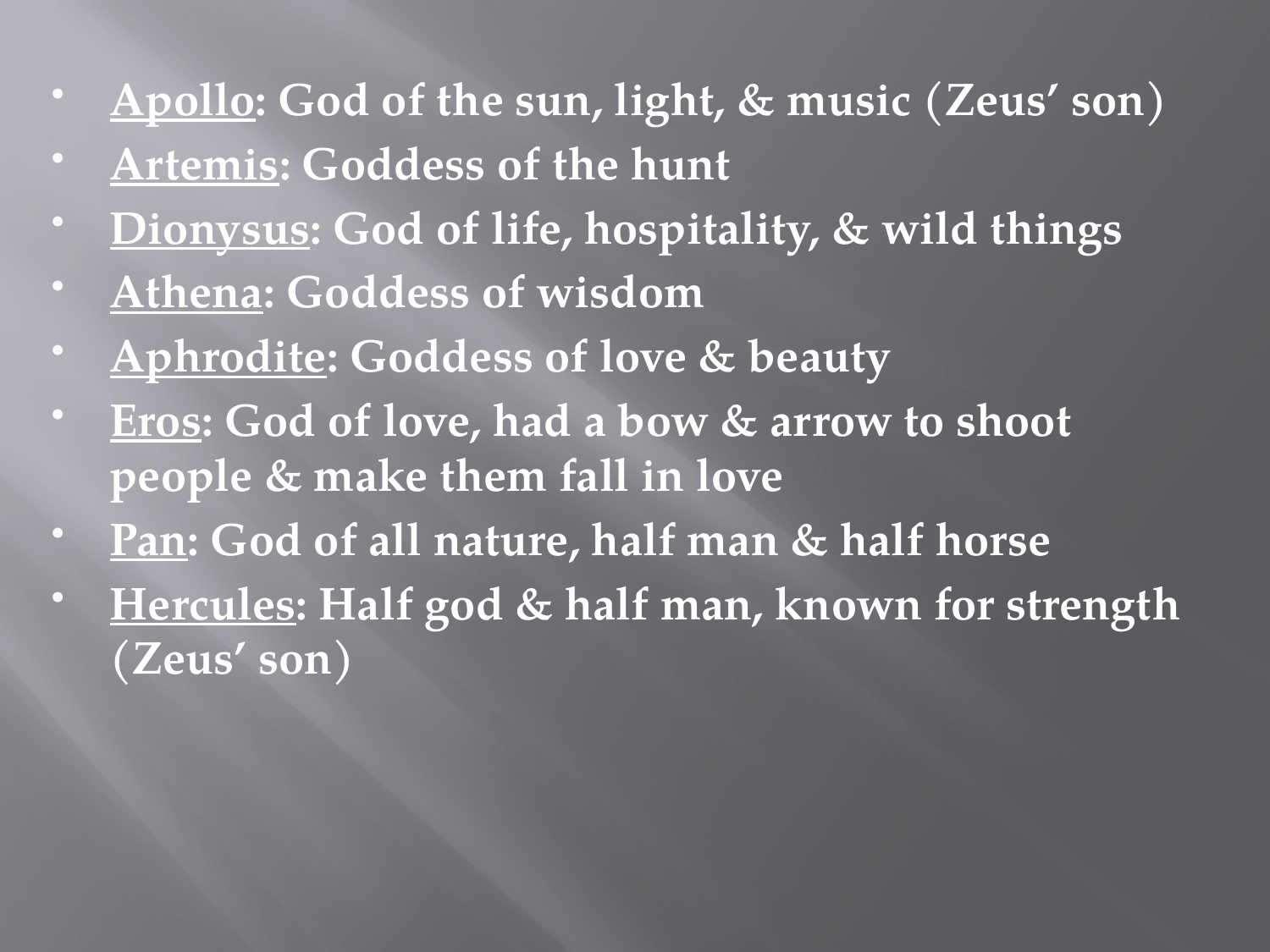

#
Apollo: God of the sun, light, & music (Zeus’ son)
Artemis: Goddess of the hunt
Dionysus: God of life, hospitality, & wild things
Athena: Goddess of wisdom
Aphrodite: Goddess of love & beauty
Eros: God of love, had a bow & arrow to shoot people & make them fall in love
Pan: God of all nature, half man & half horse
Hercules: Half god & half man, known for strength (Zeus’ son)